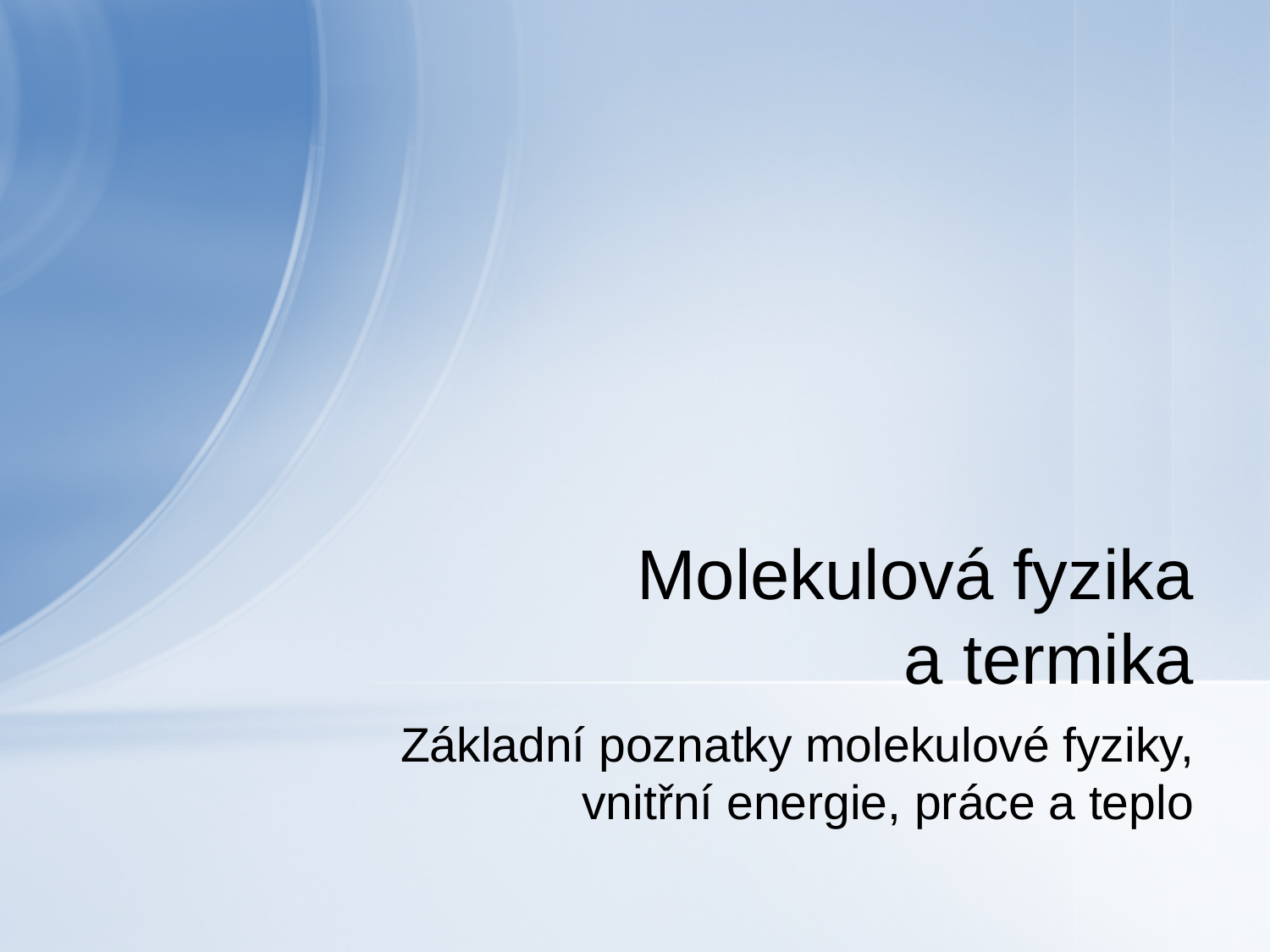

# Molekulová fyzika a termika
Základní poznatky molekulové fyziky,
vnitřní energie, práce a teplo